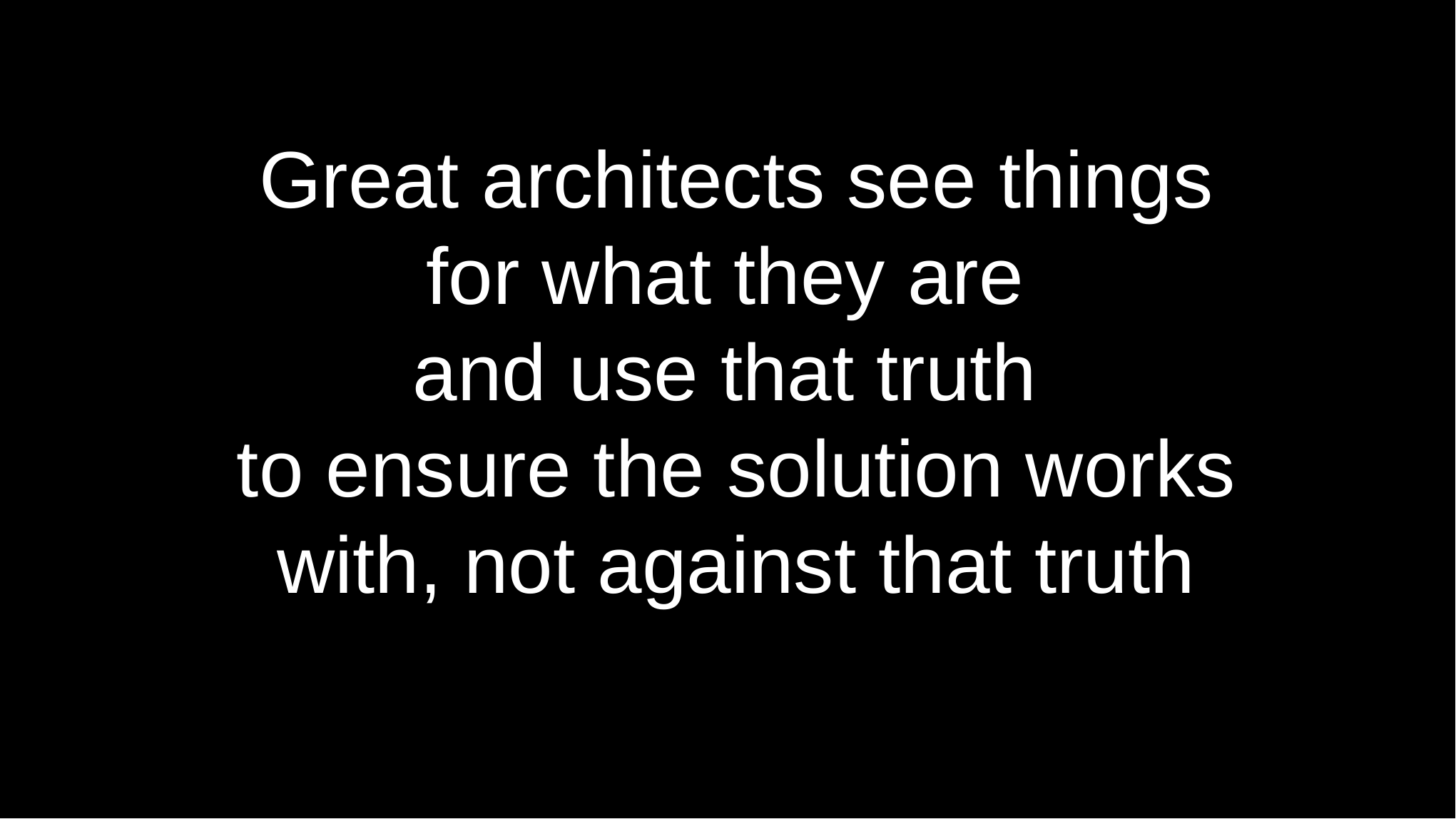

Great architects see things for what they are
and use that truth
to ensure the solution works with, not against that truth